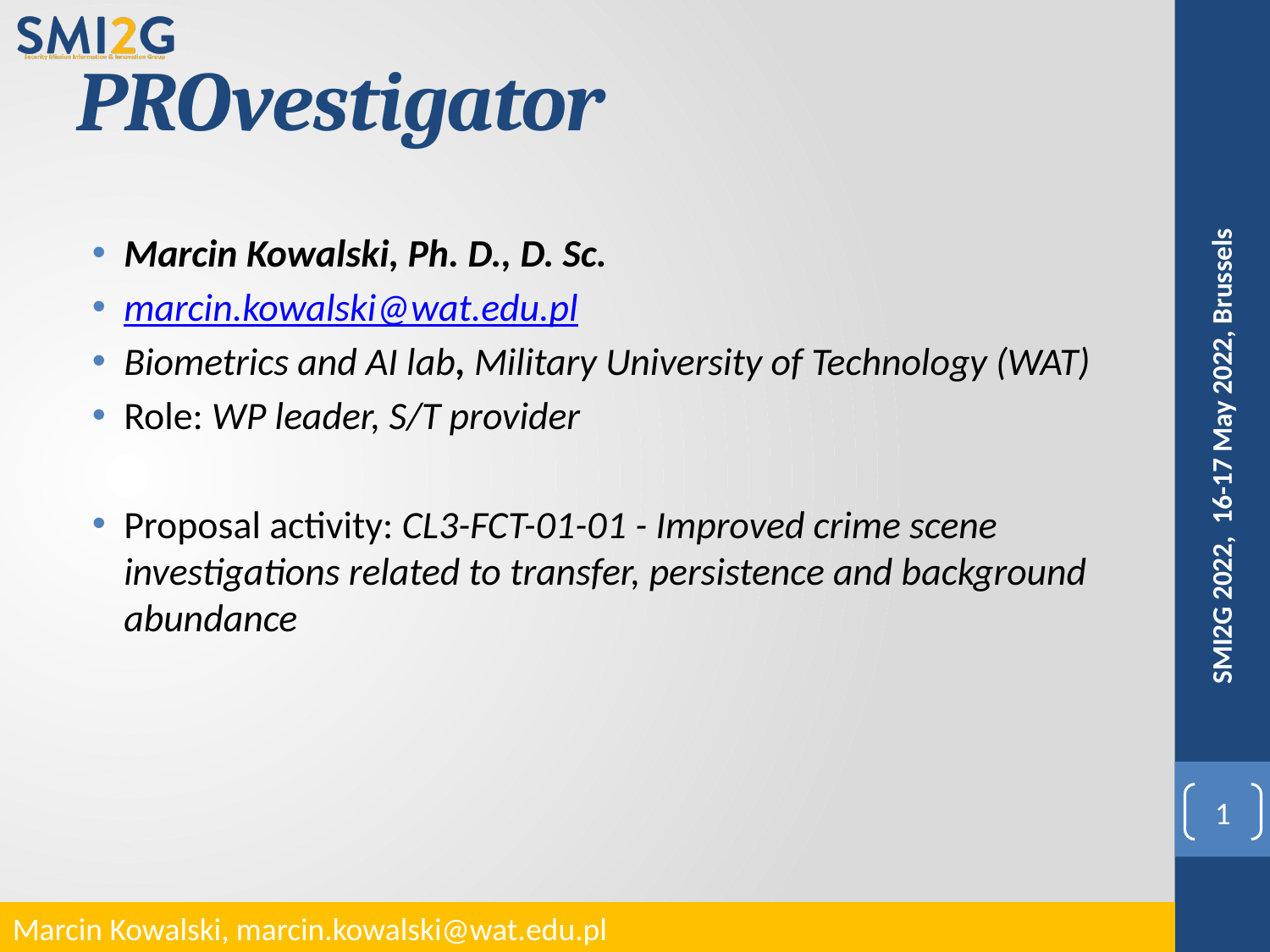

# PROvestigator
Marcin Kowalski, Ph. D., D. Sc.
marcin.kowalski@wat.edu.pl
Biometrics and AI lab, Military University of Technology (WAT)
Role: WP leader, S/T provider

Proposal activity: CL3-FCT-01-01 - Improved crime scene investigations related to transfer, persistence and background abundance

SMI2G 2022,  16-17 May 2022, Brussels
1
Marcin Kowalski, marcin.kowalski@wat.edu.pl